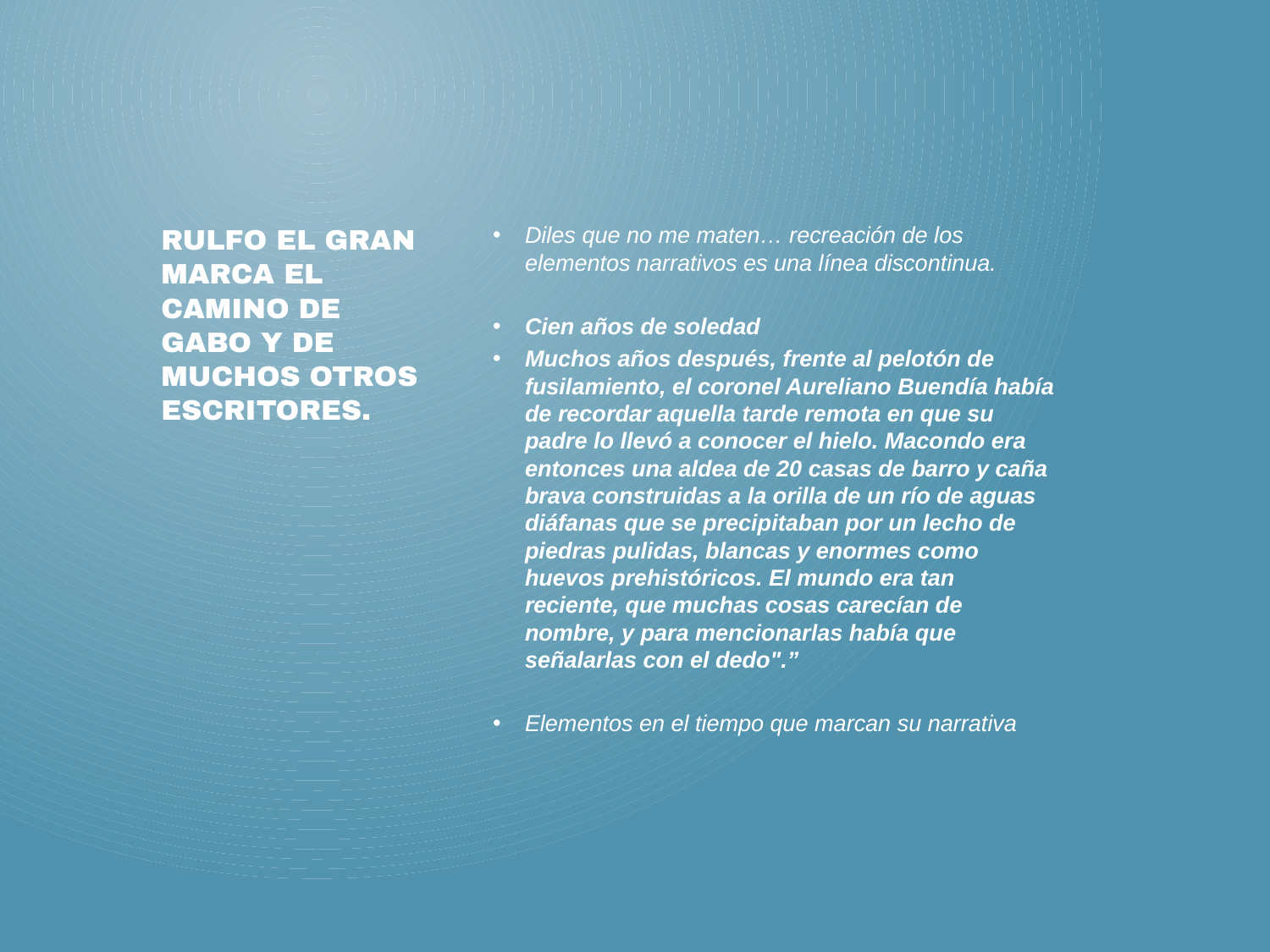

Diles que no me maten… recreación de los elementos narrativos es una línea discontinua.

Cien años de soledad
Muchos años después, frente al pelotón de fusilamiento, el coronel Aureliano Buendía había de recordar aquella tarde remota en que su padre lo llevó a conocer el hielo. Macondo era entonces una aldea de 20 casas de barro y caña brava construidas a la orilla de un río de aguas diáfanas que se precipitaban por un lecho de piedras pulidas, blancas y enormes como huevos prehistóricos. El mundo era tan reciente, que muchas cosas carecían de nombre, y para mencionarlas había que señalarlas con el dedo".”

Elementos en el tiempo que marcan su narrativa
# Rulfo el gran marca el camino de gabo y de muchos otros escritores.